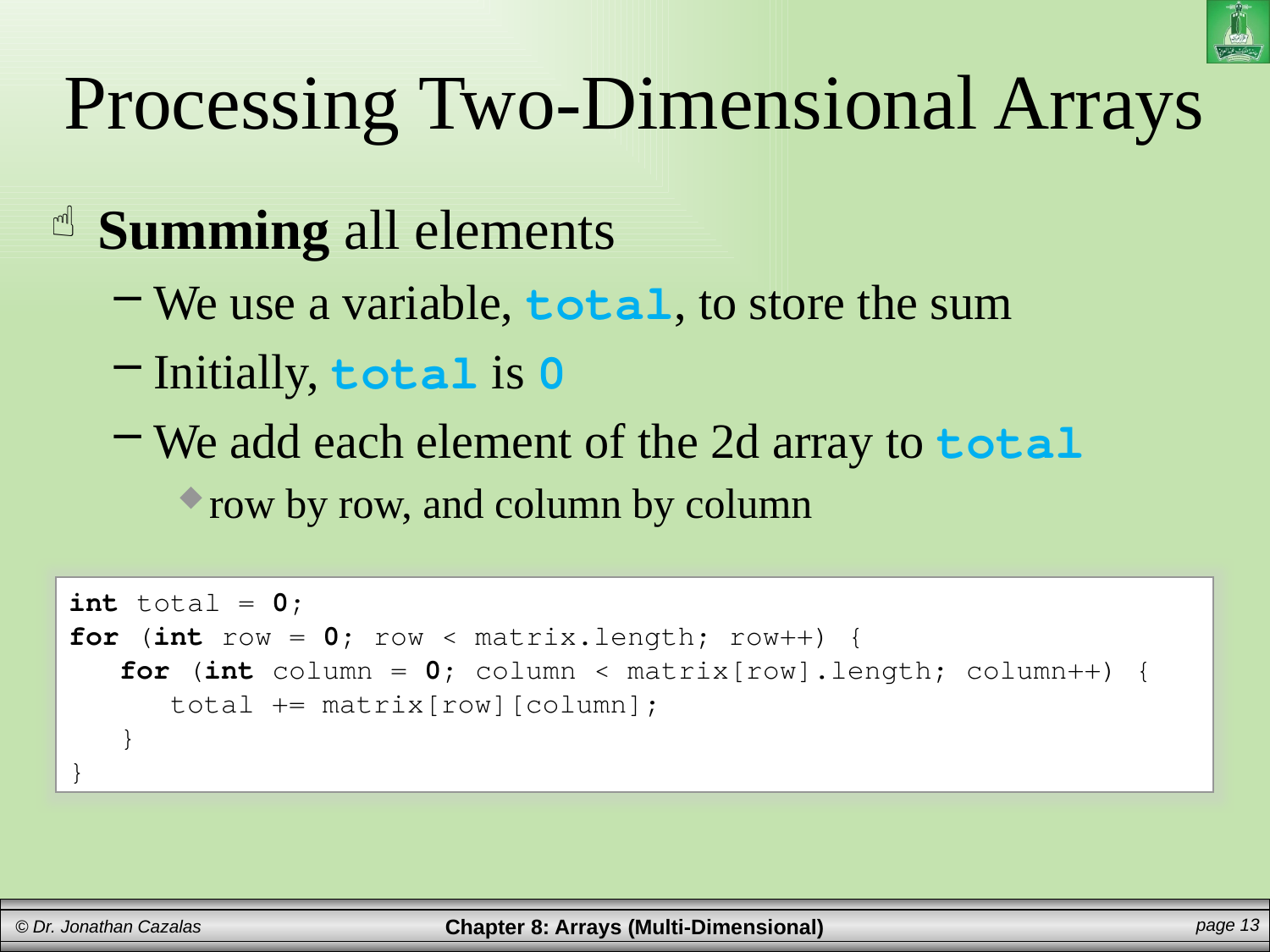

# Processing Two-Dimensional Arrays
Summing all elements
We use a variable, total, to store the sum
Initially, total is 0
We add each element of the 2d array to total
row by row, and column by column
int total = 0;
for (int row = 0; row < matrix.length; row++) {
   for (int column = 0; column < matrix[row].length; column++) {
      total += matrix[row][column];
   }
}